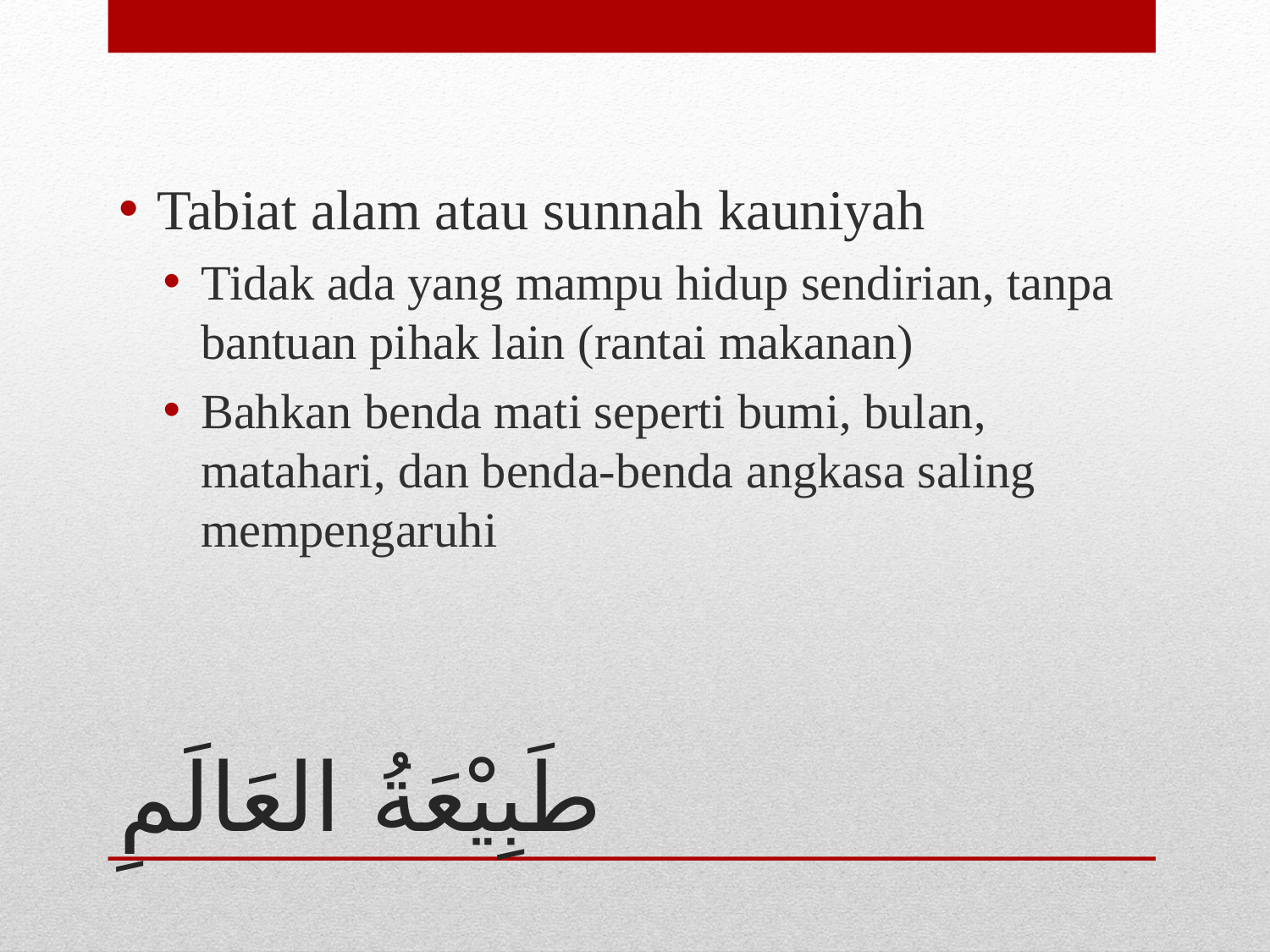

Tabiat alam atau sunnah kauniyah
Tidak ada yang mampu hidup sendirian, tanpa bantuan pihak lain (rantai makanan)
Bahkan benda mati seperti bumi, bulan, matahari, dan benda-benda angkasa saling mempengaruhi
# طَبِيْعَةُ العَالَمِ